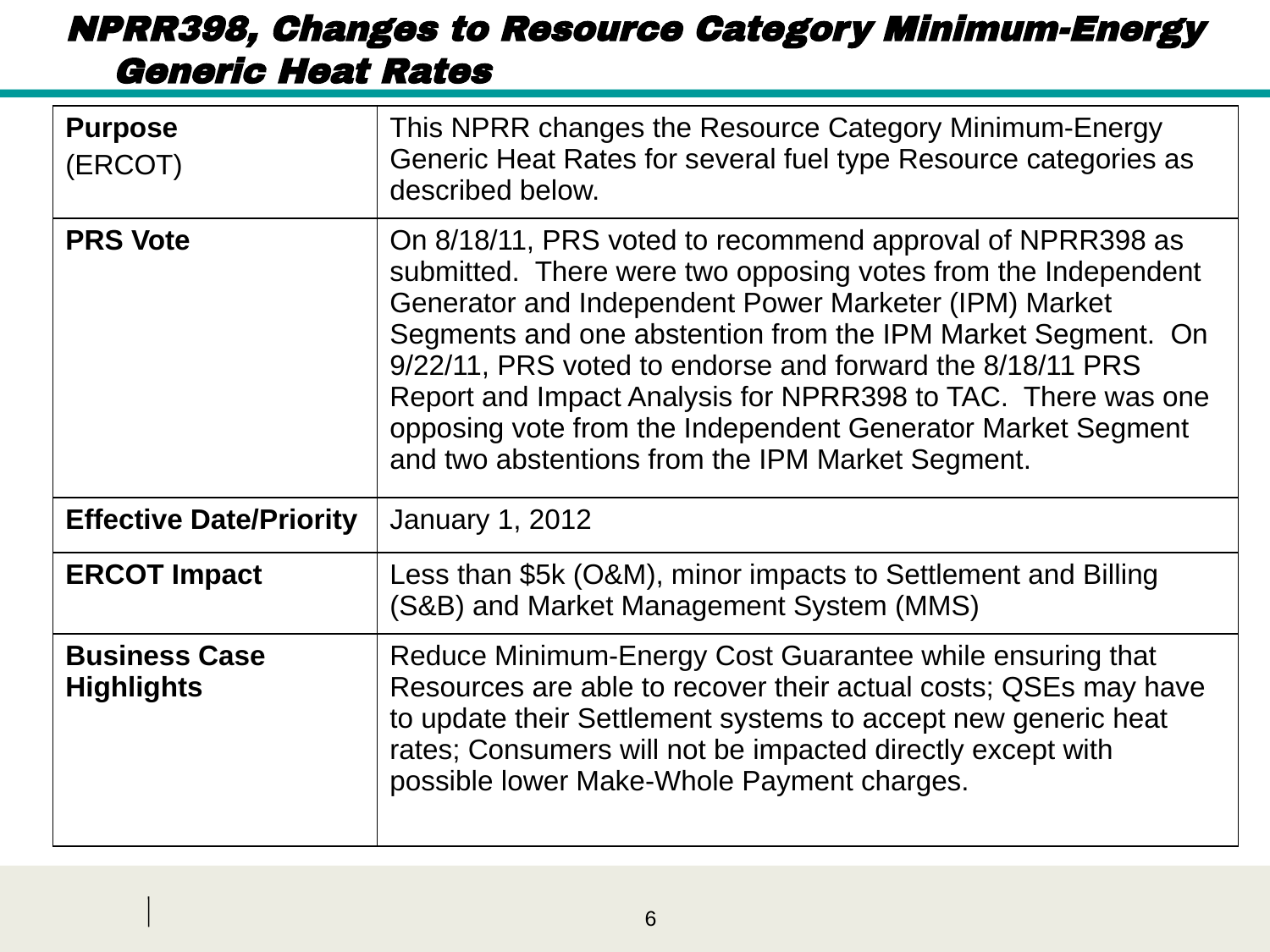

NPRR398, Changes to Resource Category Minimum-Energy Generic Heat Rates
| Purpose (ERCOT) | This NPRR changes the Resource Category Minimum-Energy Generic Heat Rates for several fuel type Resource categories as described below. |
| --- | --- |
| PRS Vote | On 8/18/11, PRS voted to recommend approval of NPRR398 as submitted. There were two opposing votes from the Independent Generator and Independent Power Marketer (IPM) Market Segments and one abstention from the IPM Market Segment. On 9/22/11, PRS voted to endorse and forward the 8/18/11 PRS Report and Impact Analysis for NPRR398 to TAC. There was one opposing vote from the Independent Generator Market Segment and two abstentions from the IPM Market Segment. |
| Effective Date/Priority | January 1, 2012 |
| ERCOT Impact | Less than $5k (O&M), minor impacts to Settlement and Billing (S&B) and Market Management System (MMS) |
| Business Case Highlights | Reduce Minimum-Energy Cost Guarantee while ensuring that Resources are able to recover their actual costs; QSEs may have to update their Settlement systems to accept new generic heat rates; Consumers will not be impacted directly except with possible lower Make-Whole Payment charges. |